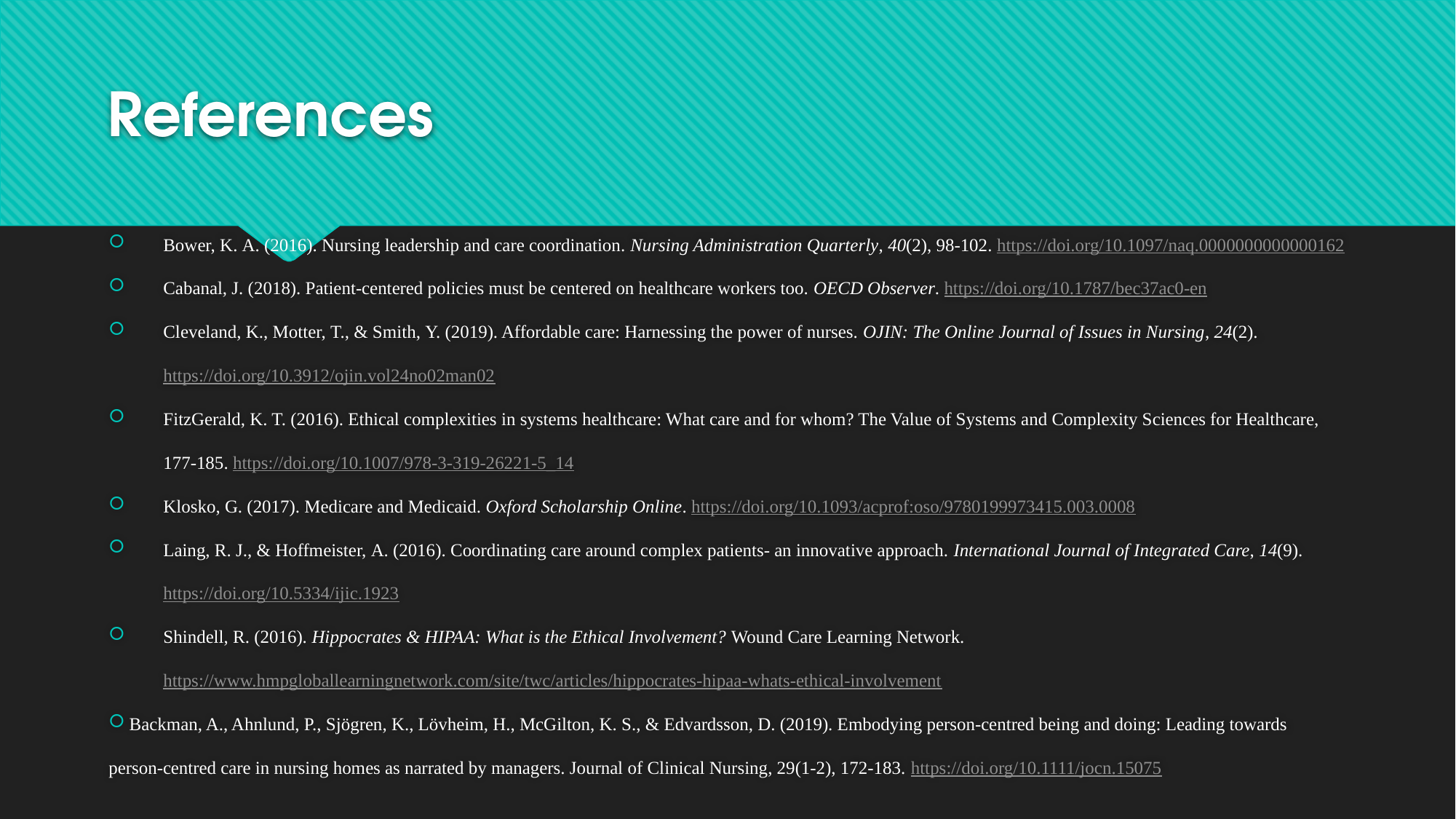

# References
Bower, K. A. (2016). Nursing leadership and care coordination. Nursing Administration Quarterly, 40(2), 98-102. https://doi.org/10.1097/naq.0000000000000162
Cabanal, J. (2018). Patient-centered policies must be centered on healthcare workers too. OECD Observer. https://doi.org/10.1787/bec37ac0-en
Cleveland, K., Motter, T., & Smith, Y. (2019). Affordable care: Harnessing the power of nurses. OJIN: The Online Journal of Issues in Nursing, 24(2). https://doi.org/10.3912/ojin.vol24no02man02
FitzGerald, K. T. (2016). Ethical complexities in systems healthcare: What care and for whom? The Value of Systems and Complexity Sciences for Healthcare, 177-185. https://doi.org/10.1007/978-3-319-26221-5_14
Klosko, G. (2017). Medicare and Medicaid. Oxford Scholarship Online. https://doi.org/10.1093/acprof:oso/9780199973415.003.0008
Laing, R. J., & Hoffmeister, A. (2016). Coordinating care around complex patients- an innovative approach. International Journal of Integrated Care, 14(9). https://doi.org/10.5334/ijic.1923
Shindell, R. (2016). Hippocrates & HIPAA: What is the Ethical Involvement? Wound Care Learning Network. https://www.hmpgloballearningnetwork.com/site/twc/articles/hippocrates-hipaa-whats-ethical-involvement
 Backman, A., Ahnlund, P., Sjögren, K., Lövheim, H., McGilton, K. S., & Edvardsson, D. (2019). Embodying person‐centred being and doing: Leading towards person‐centred care in nursing homes as narrated by managers. Journal of Clinical Nursing, 29(1-2), 172-183. https://doi.org/10.1111/jocn.15075